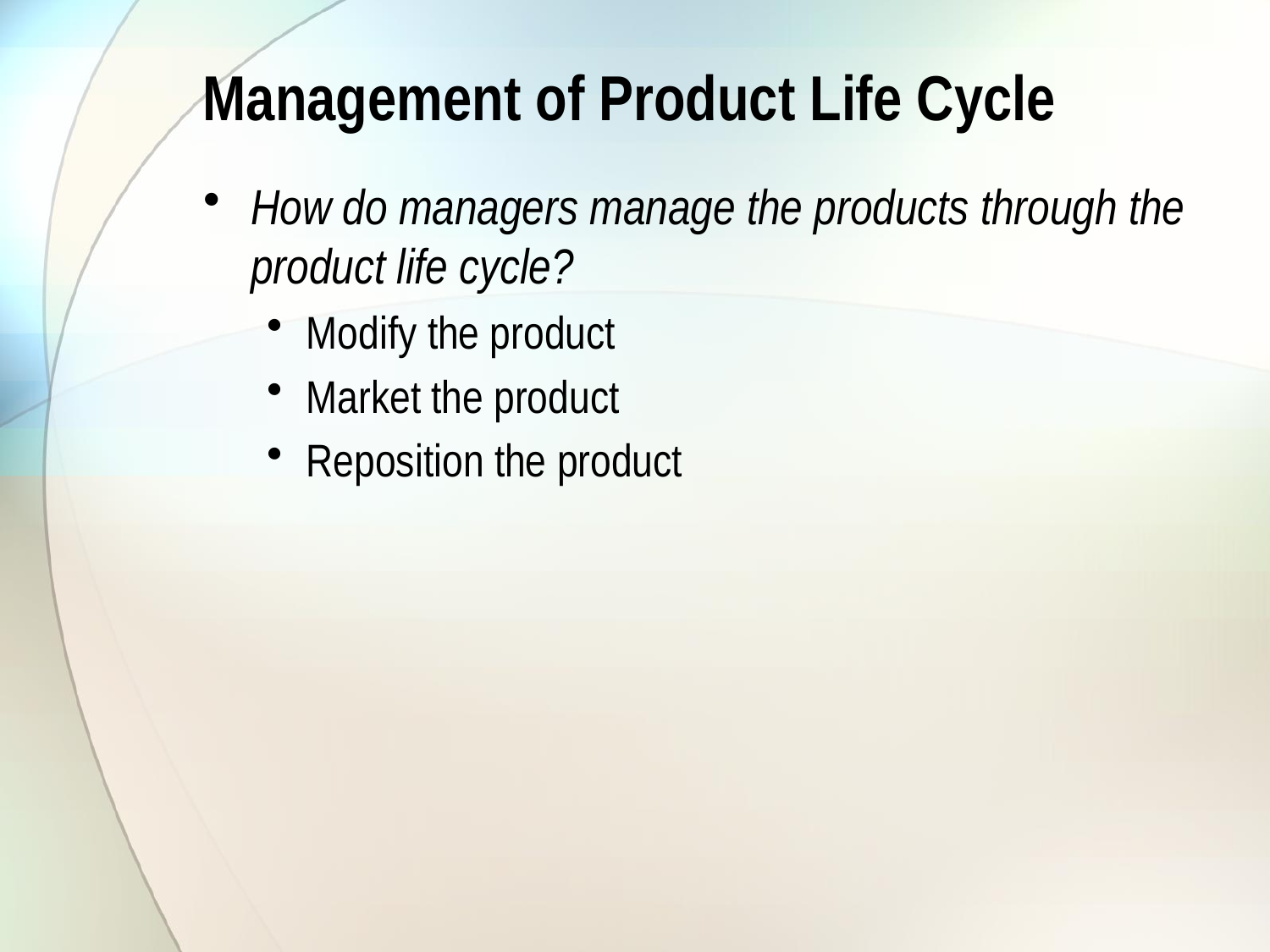

# Management of Product Life Cycle
How do managers manage the products through the product life cycle?
Modify the product
Market the product
Reposition the product